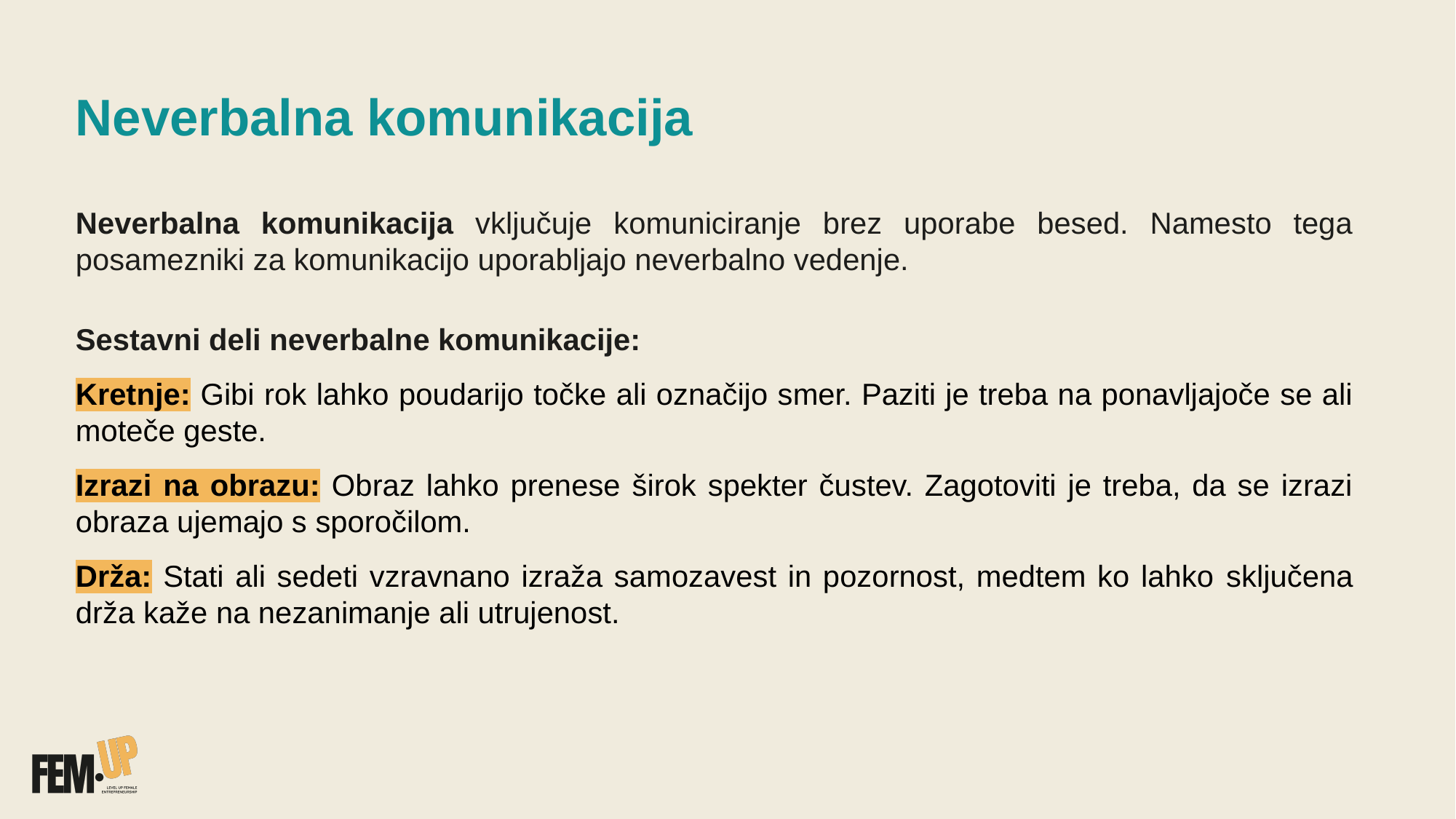

# Neverbalna komunikacija
Neverbalna komunikacija vključuje komuniciranje brez uporabe besed. Namesto tega posamezniki za komunikacijo uporabljajo neverbalno vedenje.
Sestavni deli neverbalne komunikacije:
Kretnje: Gibi rok lahko poudarijo točke ali označijo smer. Paziti je treba na ponavljajoče se ali moteče geste.
Izrazi na obrazu: Obraz lahko prenese širok spekter čustev. Zagotoviti je treba, da se izrazi obraza ujemajo s sporočilom.
Drža: Stati ali sedeti vzravnano izraža samozavest in pozornost, medtem ko lahko sključena drža kaže na nezanimanje ali utrujenost.